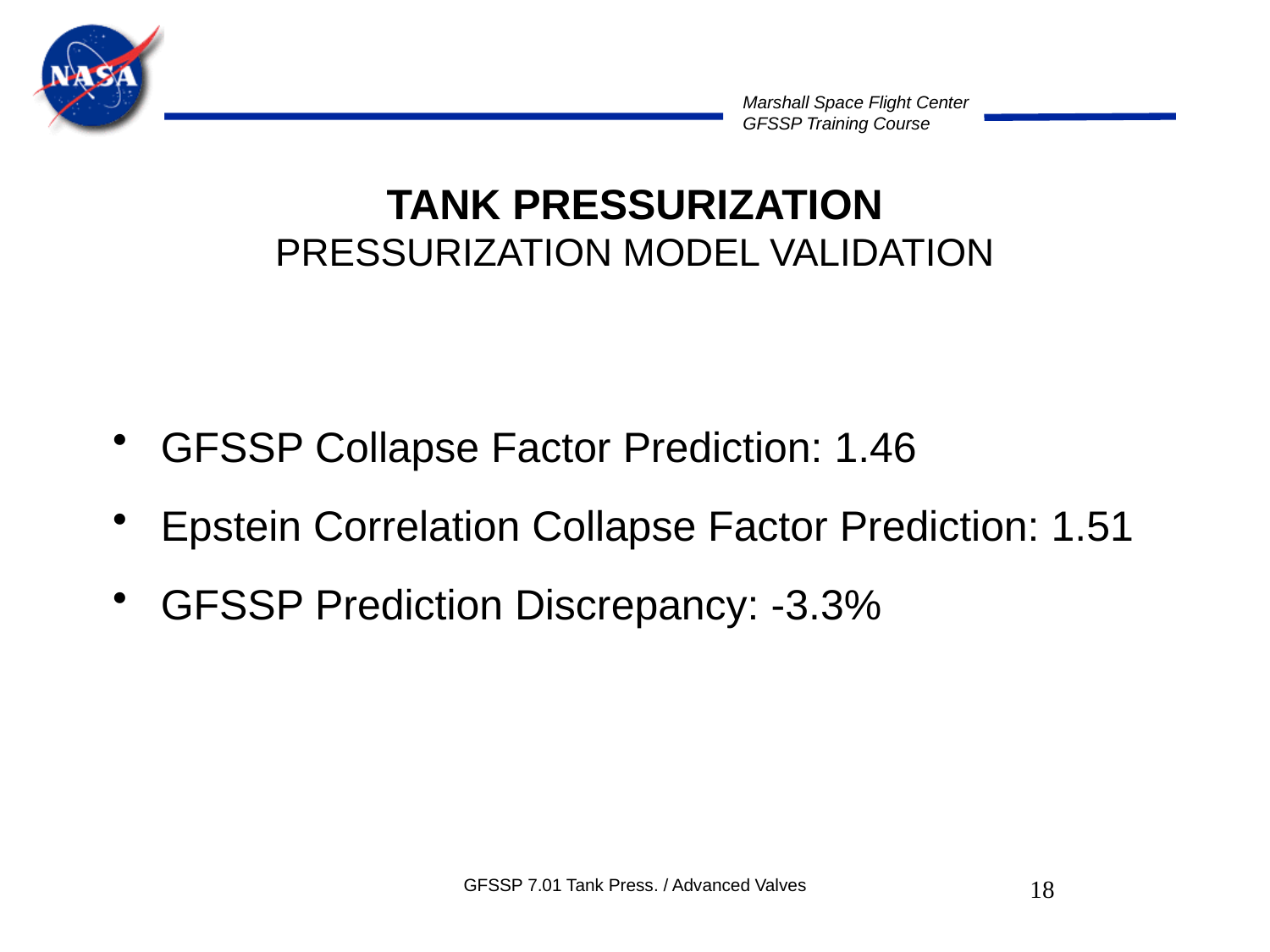

TANK PRESSURIZATION
PRESSURIZATION MODEL VALIDATION
GFSSP Collapse Factor Prediction: 1.46

Epstein Correlation Collapse Factor Prediction: 1.51

GFSSP Prediction Discrepancy: -3.3%
GFSSP 7.01 Tank Press. / Advanced Valves
18